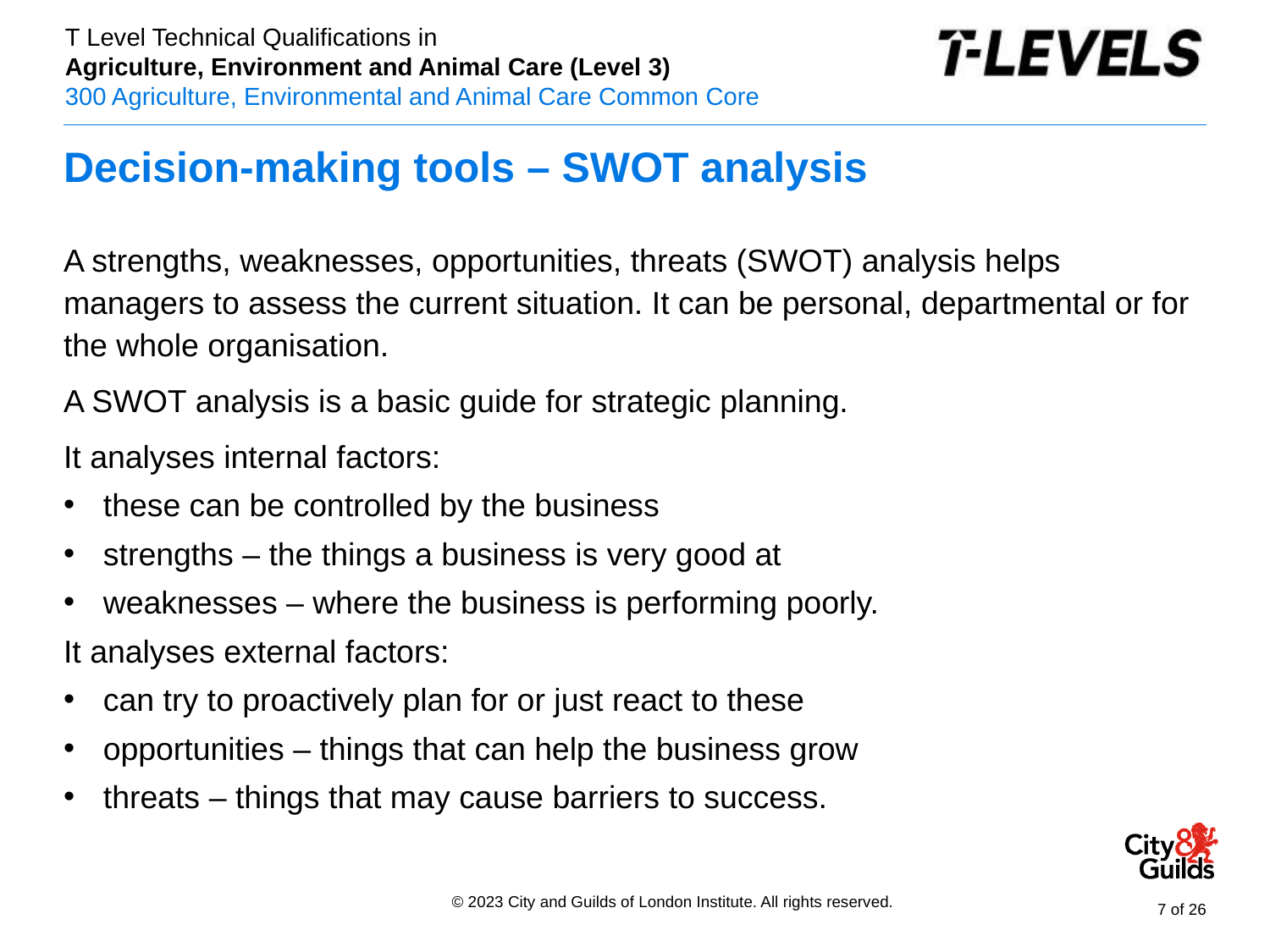

# Decision-making tools – SWOT analysis
A strengths, weaknesses, opportunities, threats (SWOT) analysis helps managers to assess the current situation. It can be personal, departmental or for the whole organisation.
A SWOT analysis is a basic guide for strategic planning.
It analyses internal factors:
these can be controlled by the business
strengths – the things a business is very good at
weaknesses – where the business is performing poorly.
It analyses external factors:
can try to proactively plan for or just react to these
opportunities – things that can help the business grow
threats – things that may cause barriers to success.